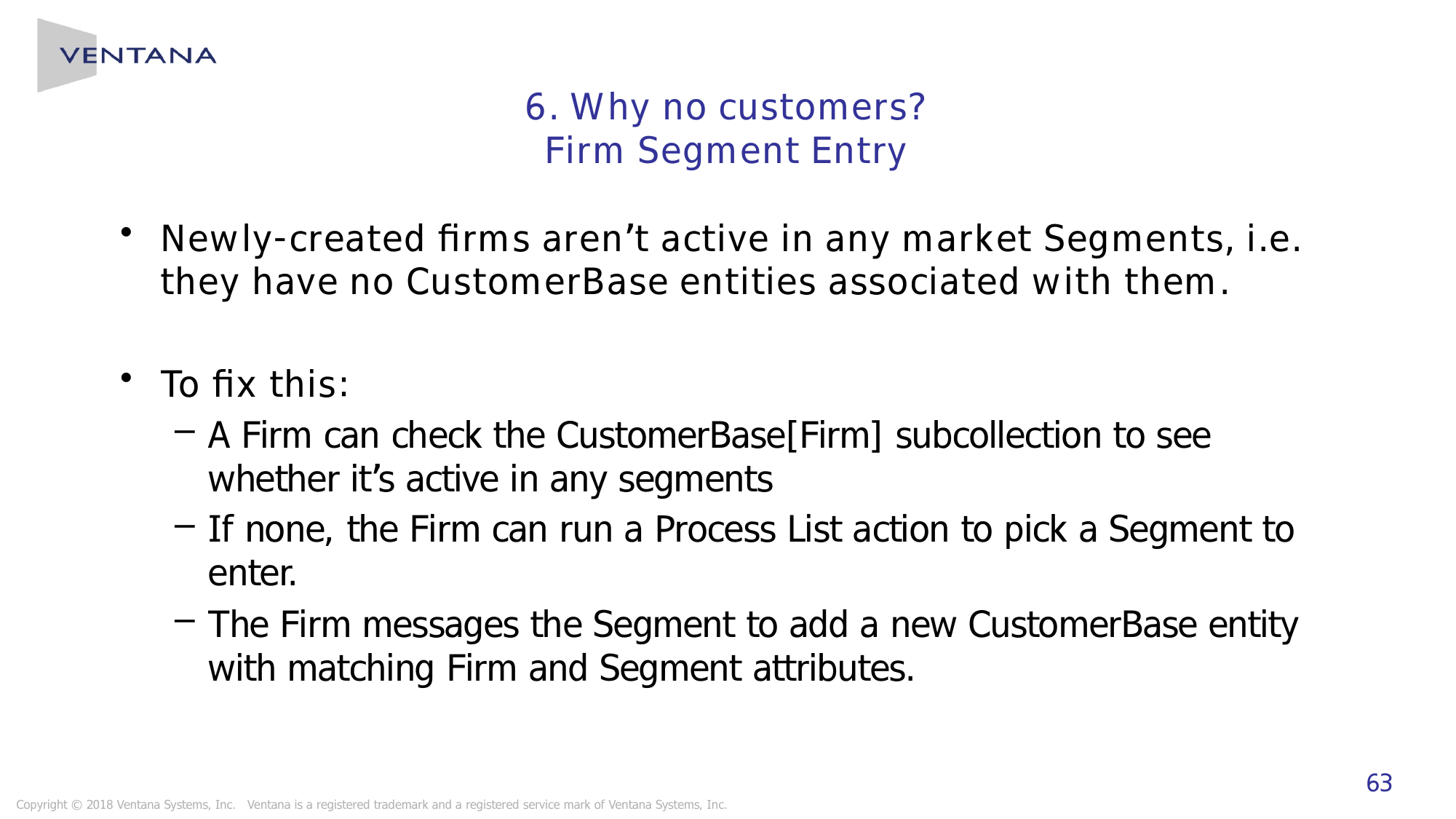

# 6. Why no customers? Firm Segment Entry
Newly-created firms aren’t active in any market Segments, i.e. they have no CustomerBase entities associated with them.

To fix this:
A Firm can check the CustomerBase[Firm] subcollection to see whether it’s active in any segments
If none, the Firm can run a Process List action to pick a Segment to enter.
The Firm messages the Segment to add a new CustomerBase entity with matching Firm and Segment attributes.